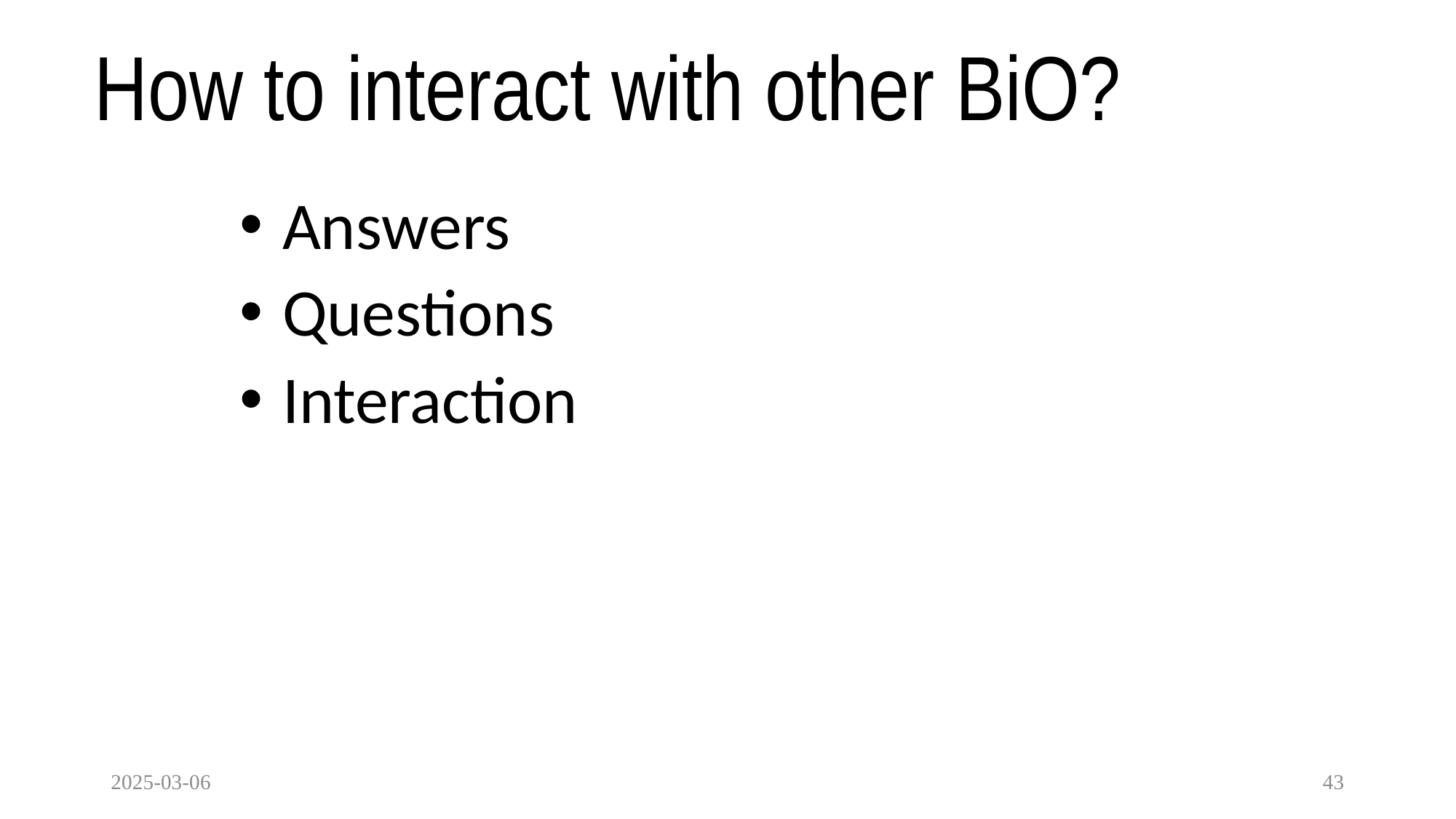

# How to interact with other BiO?
 Answers
 Questions
 Interaction

2025-03-06
43